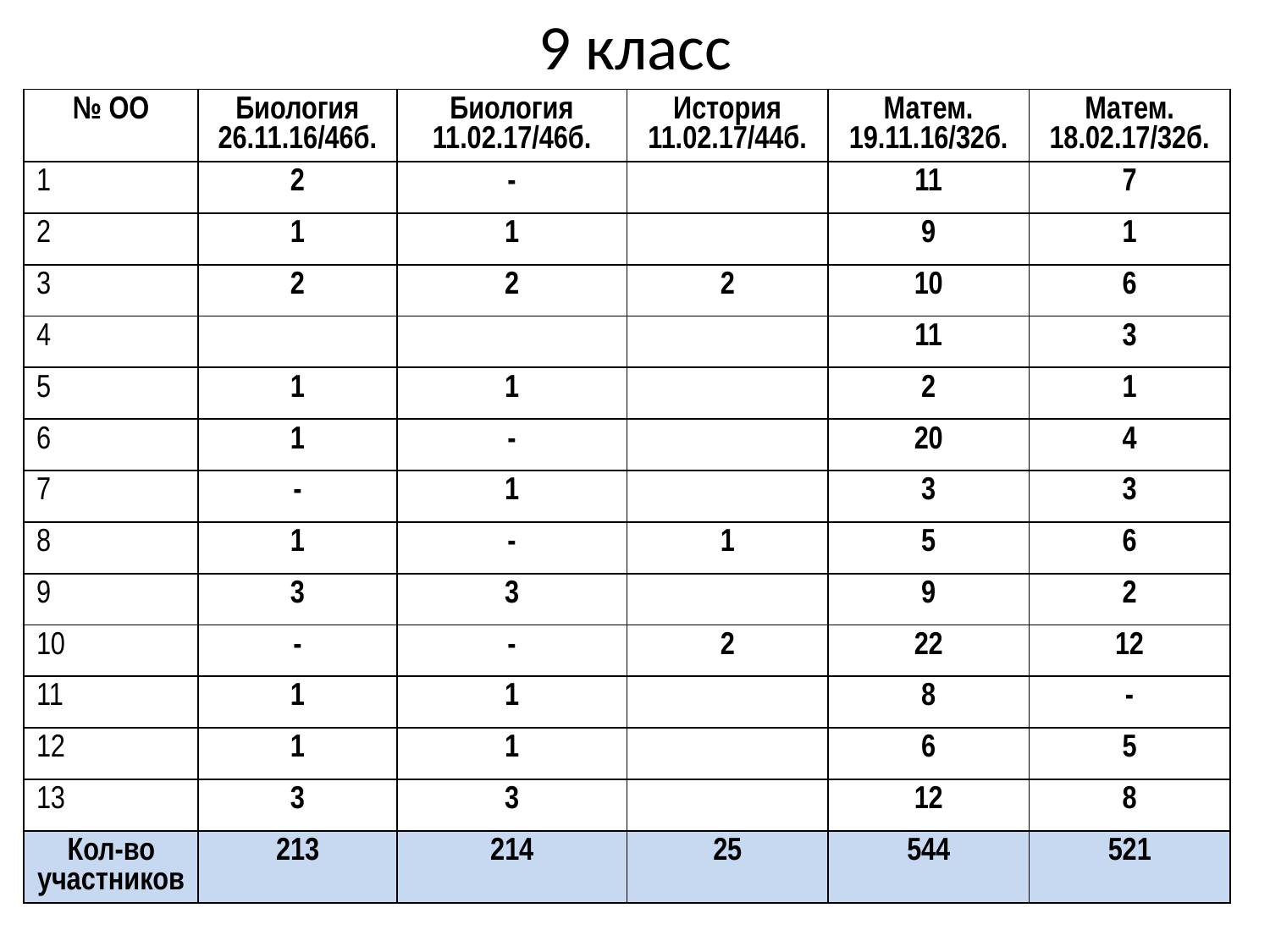

# 9 класс
| № ОО | Биология 26.11.16/46б. | Биология 11.02.17/46б. | История 11.02.17/44б. | Матем. 19.11.16/32б. | Матем. 18.02.17/32б. |
| --- | --- | --- | --- | --- | --- |
| 1 | 2 | - |  | 11 | 7 |
| 2 | 1 | 1 |  | 9 | 1 |
| 3 | 2 | 2 | 2 | 10 | 6 |
| 4 |  |  |  | 11 | 3 |
| 5 | 1 | 1 |  | 2 | 1 |
| 6 | 1 | - |  | 20 | 4 |
| 7 | - | 1 |  | 3 | 3 |
| 8 | 1 | - | 1 | 5 | 6 |
| 9 | 3 | 3 |  | 9 | 2 |
| 10 | - | - | 2 | 22 | 12 |
| 11 | 1 | 1 |  | 8 | - |
| 12 | 1 | 1 |  | 6 | 5 |
| 13 | 3 | 3 |  | 12 | 8 |
| Кол-во участников | 213 | 214 | 25 | 544 | 521 |